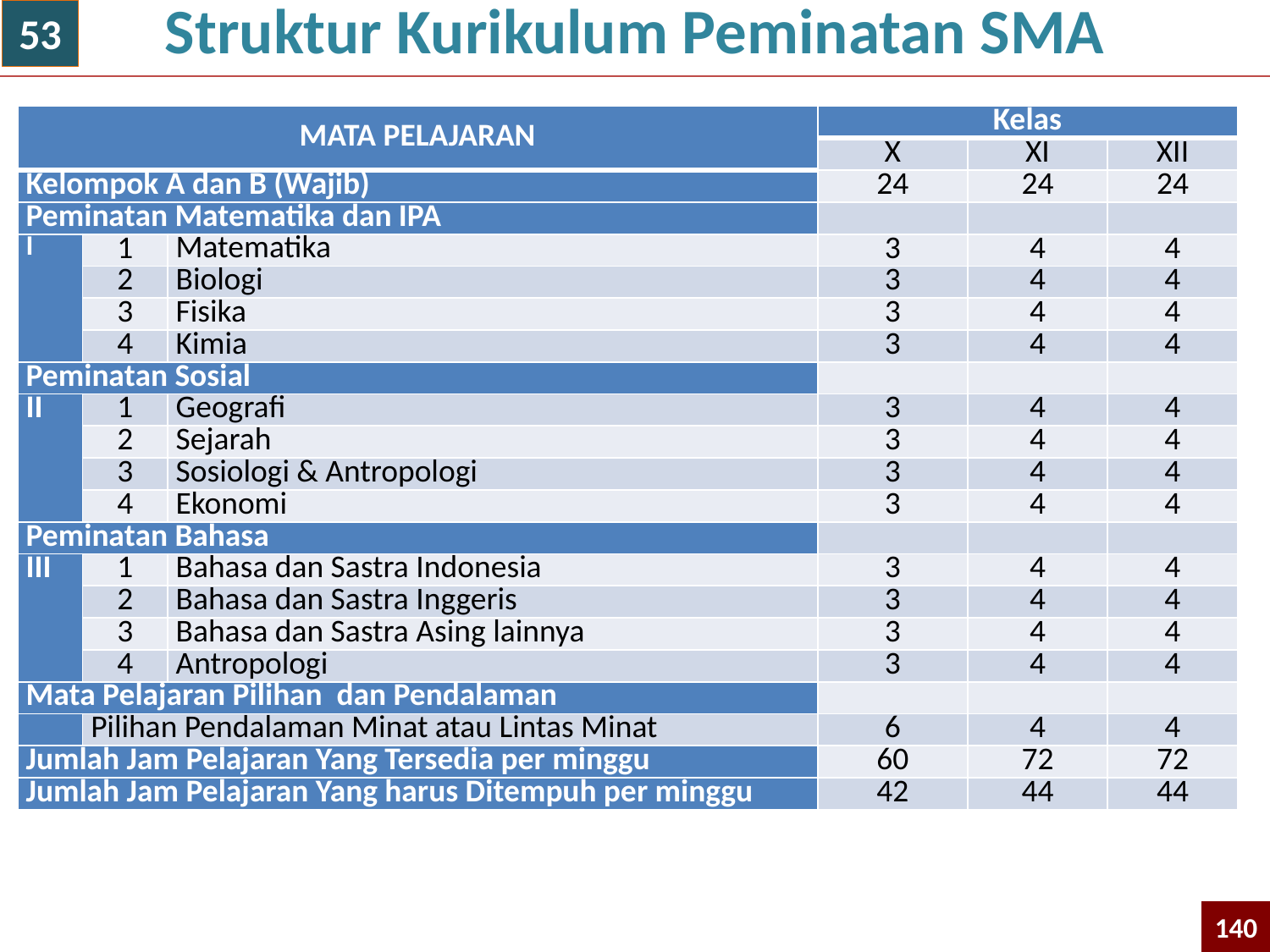

Struktur Kurikulum Peminatan SMA
53
| MATA PELAJARAN |  |  | Kelas |  |  |
| --- | --- | --- | --- | --- | --- |
|  |  |  | X | XI | XII |
| Kelompok A dan B (Wajib) |  |  | 24 | 24 | 24 |
| Peminatan Matematika dan IPA |  |  |  |  |  |
| I | 1 | Matematika | 3 | 4 | 4 |
|  | 2 | Biologi | 3 | 4 | 4 |
|  | 3 | Fisika | 3 | 4 | 4 |
|  | 4 | Kimia | 3 | 4 | 4 |
| Peminatan Sosial |  |  |  |  |  |
| II | 1 | Geografi | 3 | 4 | 4 |
|  | 2 | Sejarah | 3 | 4 | 4 |
|  | 3 | Sosiologi & Antropologi | 3 | 4 | 4 |
|  | 4 | Ekonomi | 3 | 4 | 4 |
| Peminatan Bahasa |  |  |  |  |  |
| III | 1 | Bahasa dan Sastra Indonesia | 3 | 4 | 4 |
|  | 2 | Bahasa dan Sastra Inggeris | 3 | 4 | 4 |
|  | 3 | Bahasa dan Sastra Asing lainnya | 3 | 4 | 4 |
|  | 4 | Antropologi | 3 | 4 | 4 |
| Mata Pelajaran Pilihan dan Pendalaman |  |  |  |  |  |
|  | Pilihan Pendalaman Minat atau Lintas Minat |  | 6 | 4 | 4 |
| Jumlah Jam Pelajaran Yang Tersedia per minggu |  |  | 60 | 72 | 72 |
| Jumlah Jam Pelajaran Yang harus Ditempuh per minggu |  |  | 42 | 44 | 44 |
140